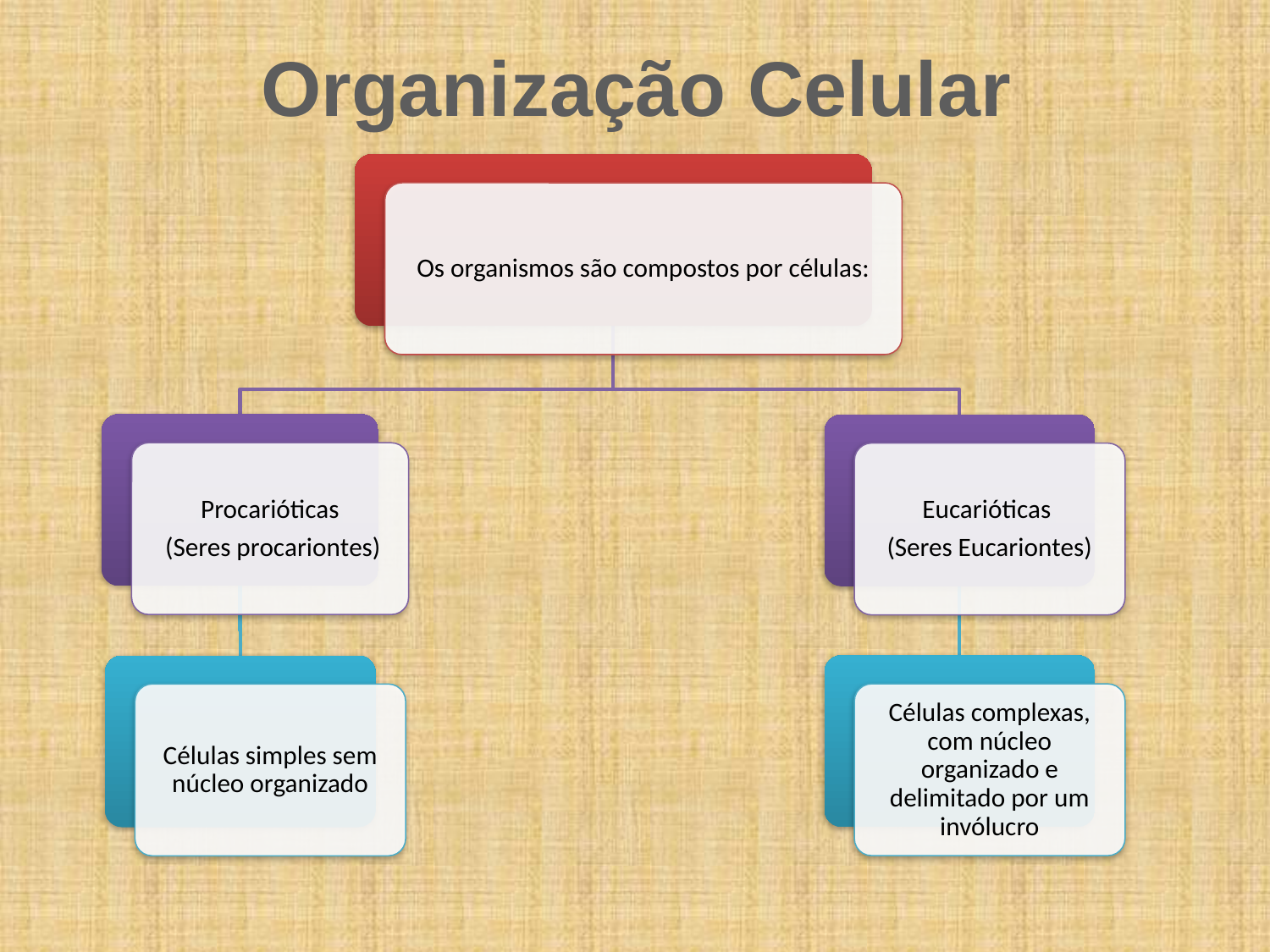

# Organização Celular
Os organismos são compostos por células:
Procarióticas
 (Seres procariontes)
Células simples sem núcleo organizado
Eucarióticas
(Seres Eucariontes)
Células complexas, com núcleo organizado e delimitado por um invólucro